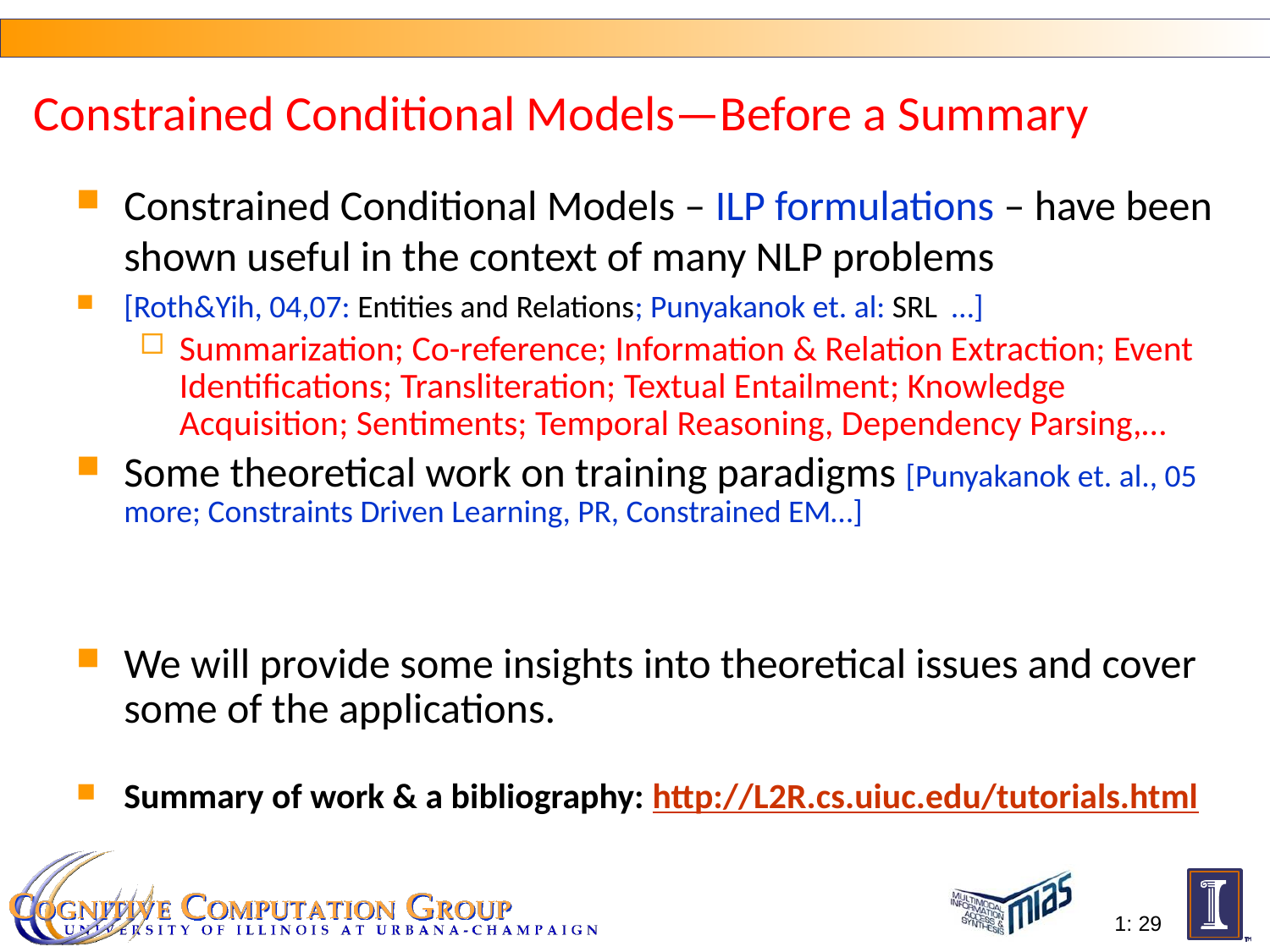

# Constrained Conditional Models—Before a Summary

Constrained Conditional Models – ILP formulations – have been shown useful in the context of many NLP problems
[Roth&Yih, 04,07: Entities and Relations; Punyakanok et. al: SRL  …]
Summarization; Co-reference; Information & Relation Extraction; Event Identifications; Transliteration; Textual Entailment; Knowledge Acquisition; Sentiments; Temporal Reasoning, Dependency Parsing,…
Some theoretical work on training paradigms [Punyakanok et. al., 05 more; Constraints Driven Learning, PR, Constrained EM…]

We will provide some insights into theoretical issues and cover some of the applications.

Summary of work & a bibliography: http://L2R.cs.uiuc.edu/tutorials.html

1: 29